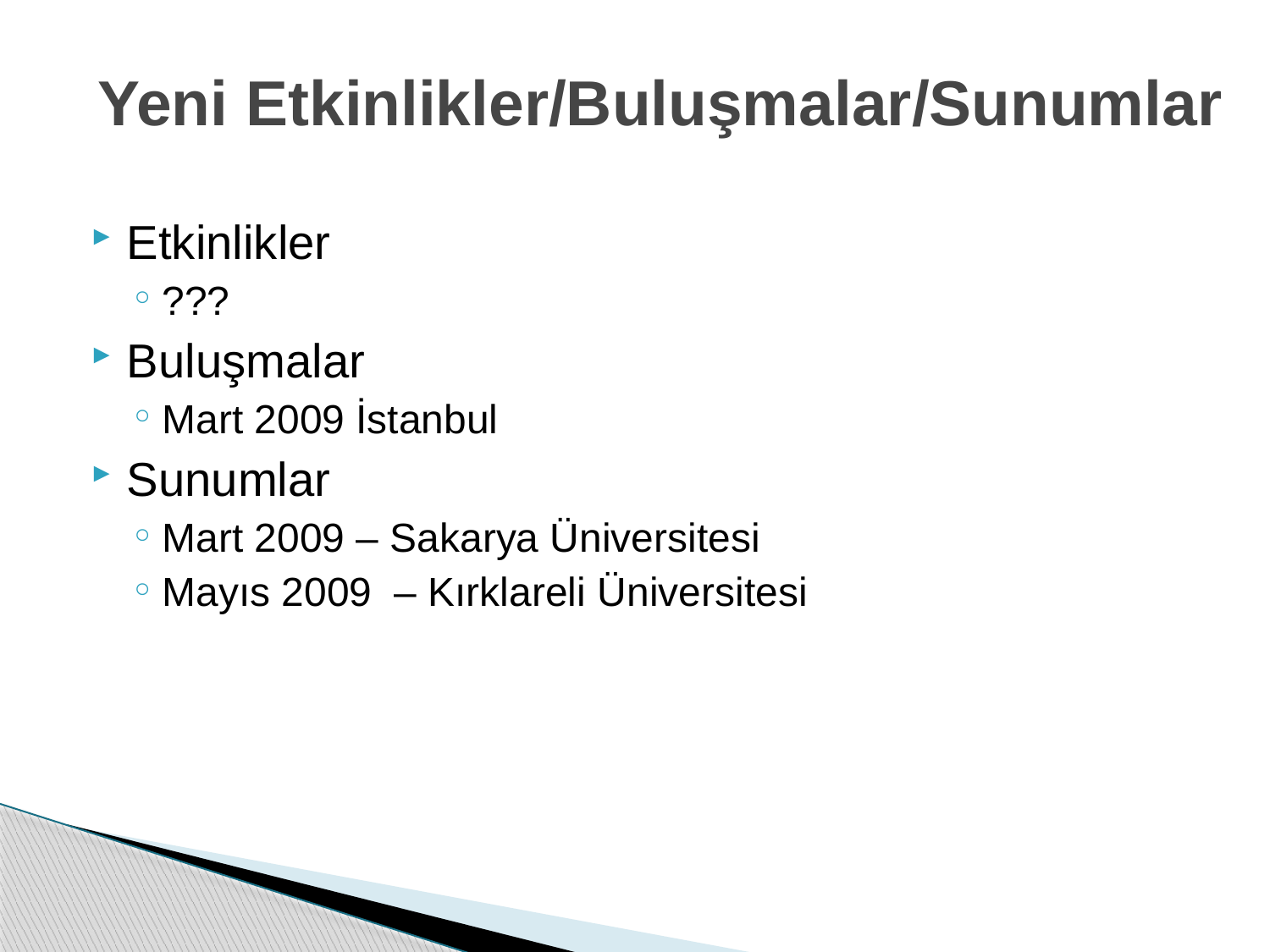

# Yeni Etkinlikler/Buluşmalar/Sunumlar
Etkinlikler
???
Buluşmalar
Mart 2009 İstanbul
Sunumlar
Mart 2009 – Sakarya Üniversitesi
Mayıs 2009  – Kırklareli Üniversitesi